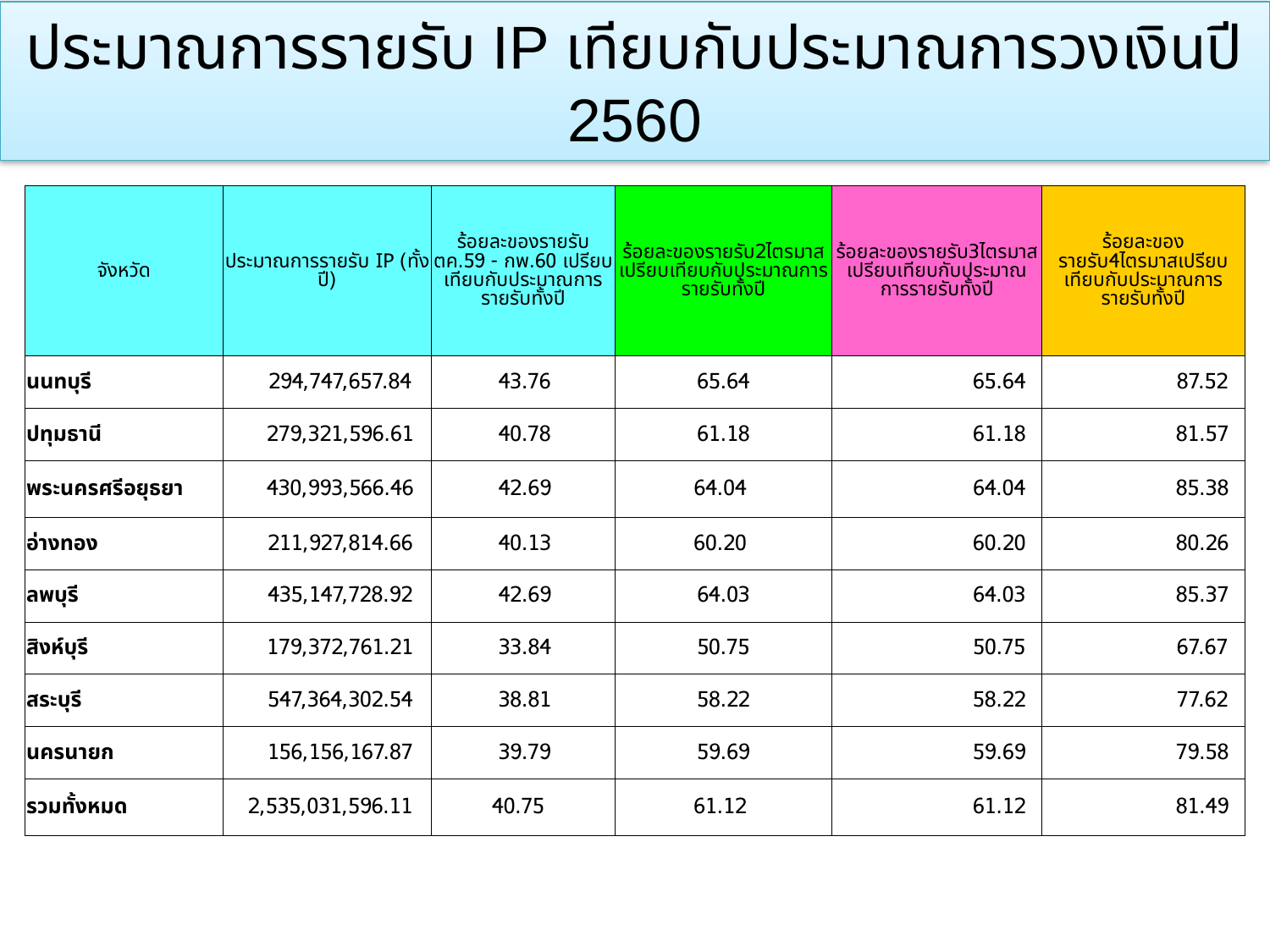

# ประมาณการรายรับ IP เทียบกับประมาณการวงเงินปี 2560
| จังหวัด | ประมาณการรายรับ IP (ทั้งปี) | ร้อยละของรายรับ ตค.59 - กพ.60 เปรียบเทียบกับประมาณการรายรับทั้งปี | ร้อยละของรายรับ2ไตรมาสเปรียบเทียบกับประมาณการรายรับทั้งปี | ร้อยละของรายรับ3ไตรมาสเปรียบเทียบกับประมาณการรายรับทั้งปี | ร้อยละของรายรับ4ไตรมาสเปรียบเทียบกับประมาณการรายรับทั้งปี |
| --- | --- | --- | --- | --- | --- |
| นนทบุรี | 294,747,657.84 | 43.76 | 65.64 | 65.64 | 87.52 |
| ปทุมธานี | 279,321,596.61 | 40.78 | 61.18 | 61.18 | 81.57 |
| พระนครศรีอยุธยา | 430,993,566.46 | 42.69 | 64.04 | 64.04 | 85.38 |
| อ่างทอง | 211,927,814.66 | 40.13 | 60.20 | 60.20 | 80.26 |
| ลพบุรี | 435,147,728.92 | 42.69 | 64.03 | 64.03 | 85.37 |
| สิงห์บุรี | 179,372,761.21 | 33.84 | 50.75 | 50.75 | 67.67 |
| สระบุรี | 547,364,302.54 | 38.81 | 58.22 | 58.22 | 77.62 |
| นครนายก | 156,156,167.87 | 39.79 | 59.69 | 59.69 | 79.58 |
| รวมทั้งหมด | 2,535,031,596.11 | 40.75 | 61.12 | 61.12 | 81.49 |